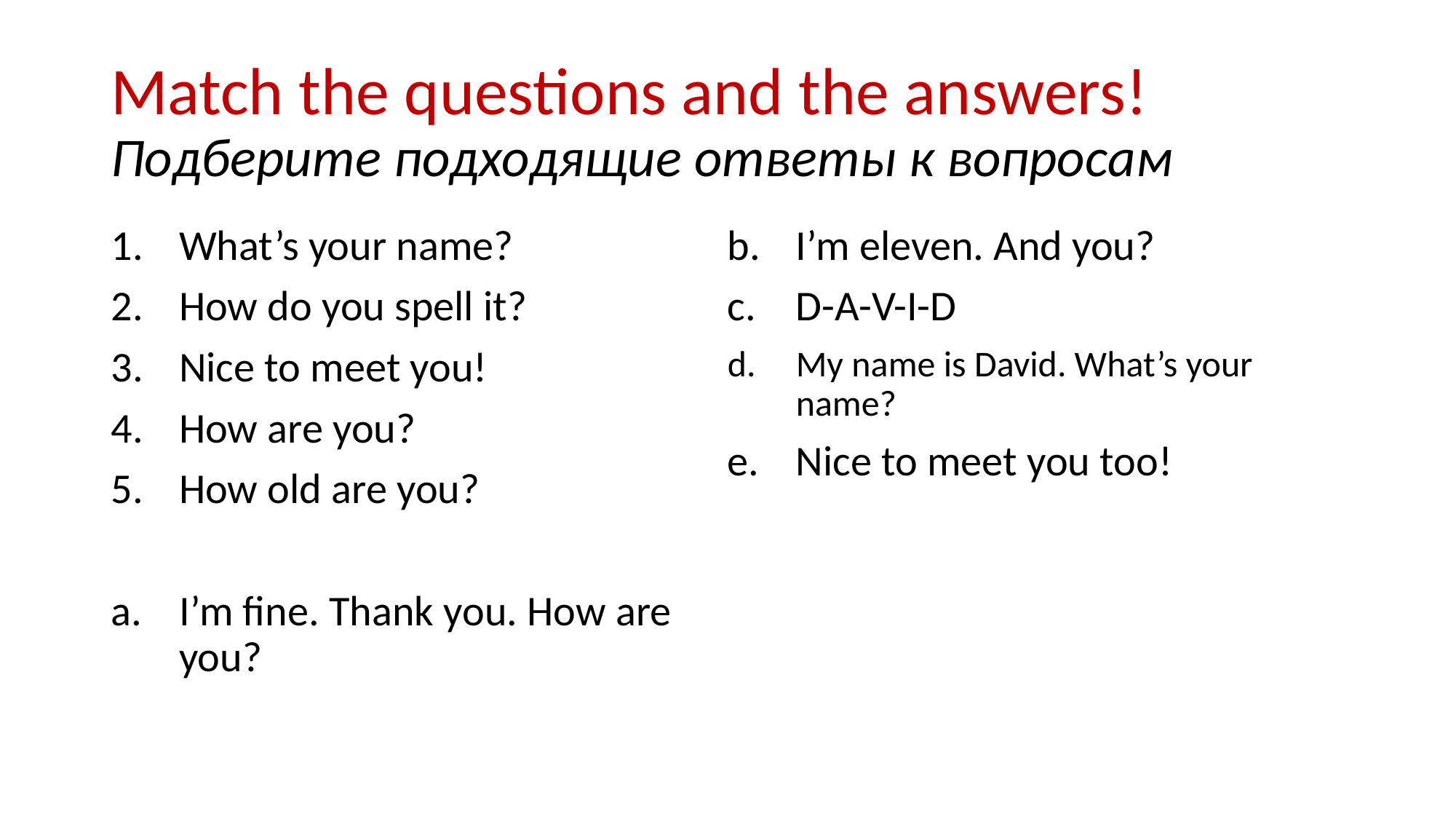

# Match the questions and the answers! Подберите подходящие ответы к вопросам
What’s your name?
How do you spell it?
Nice to meet you!
How are you?
How old are you?

I’m fine. Thank you. How are you?
I’m eleven. And you?
D-A-V-I-D
My name is David. What’s your name?
Nice to meet you too!